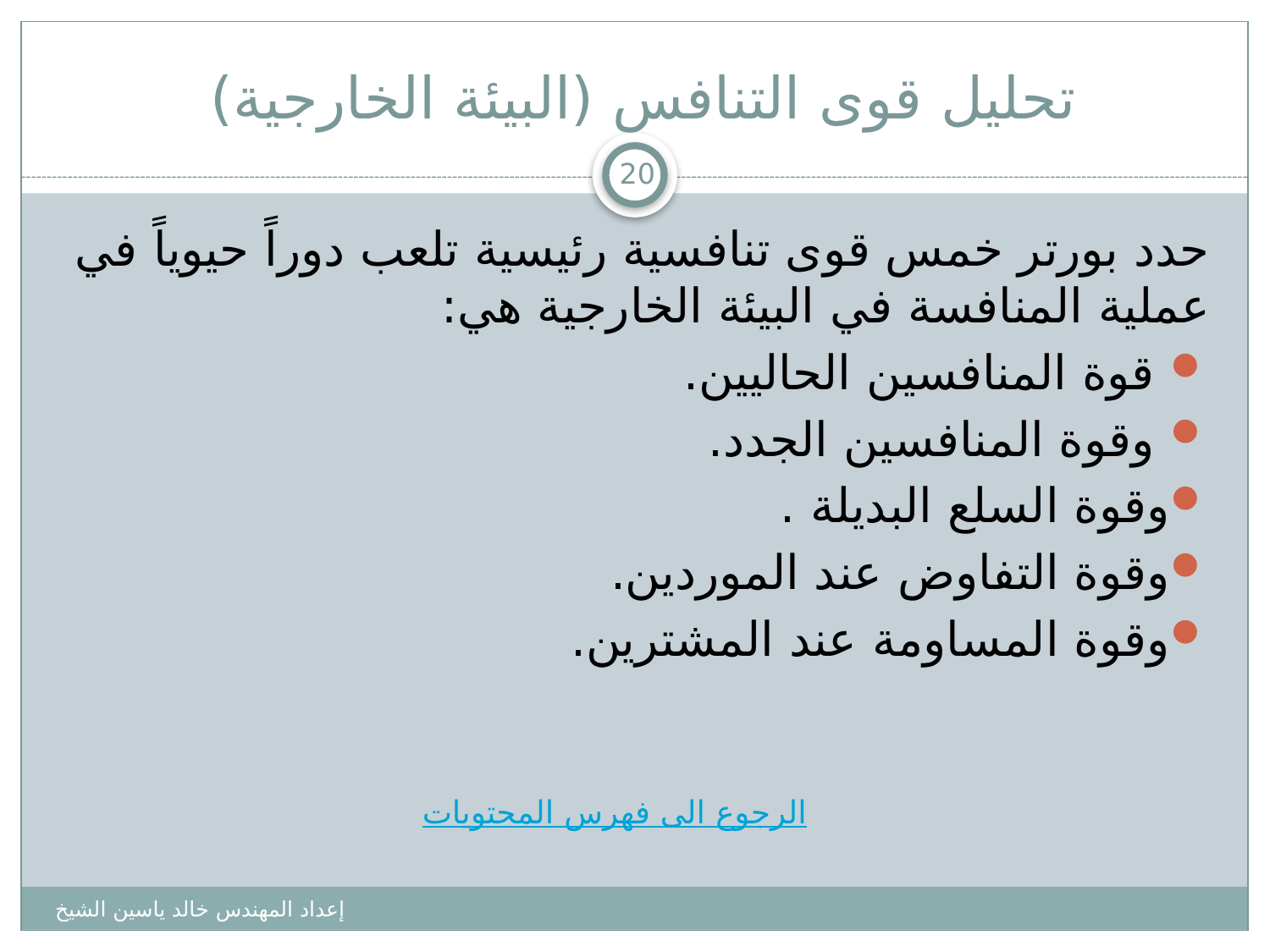

# تحليل قوى التنافس (البيئة الخارجية)
20
حدد بورتر خمس قوى تنافسية رئيسية تلعب دوراً حيوياً في عملية المنافسة في البيئة الخارجية هي:
 قوة المنافسين الحاليين.
 وقوة المنافسين الجدد.
وقوة السلع البديلة .
وقوة التفاوض عند الموردين.
وقوة المساومة عند المشترين.
الرجوع الى فهرس المحتويات
إعداد المهندس خالد ياسين الشيخ